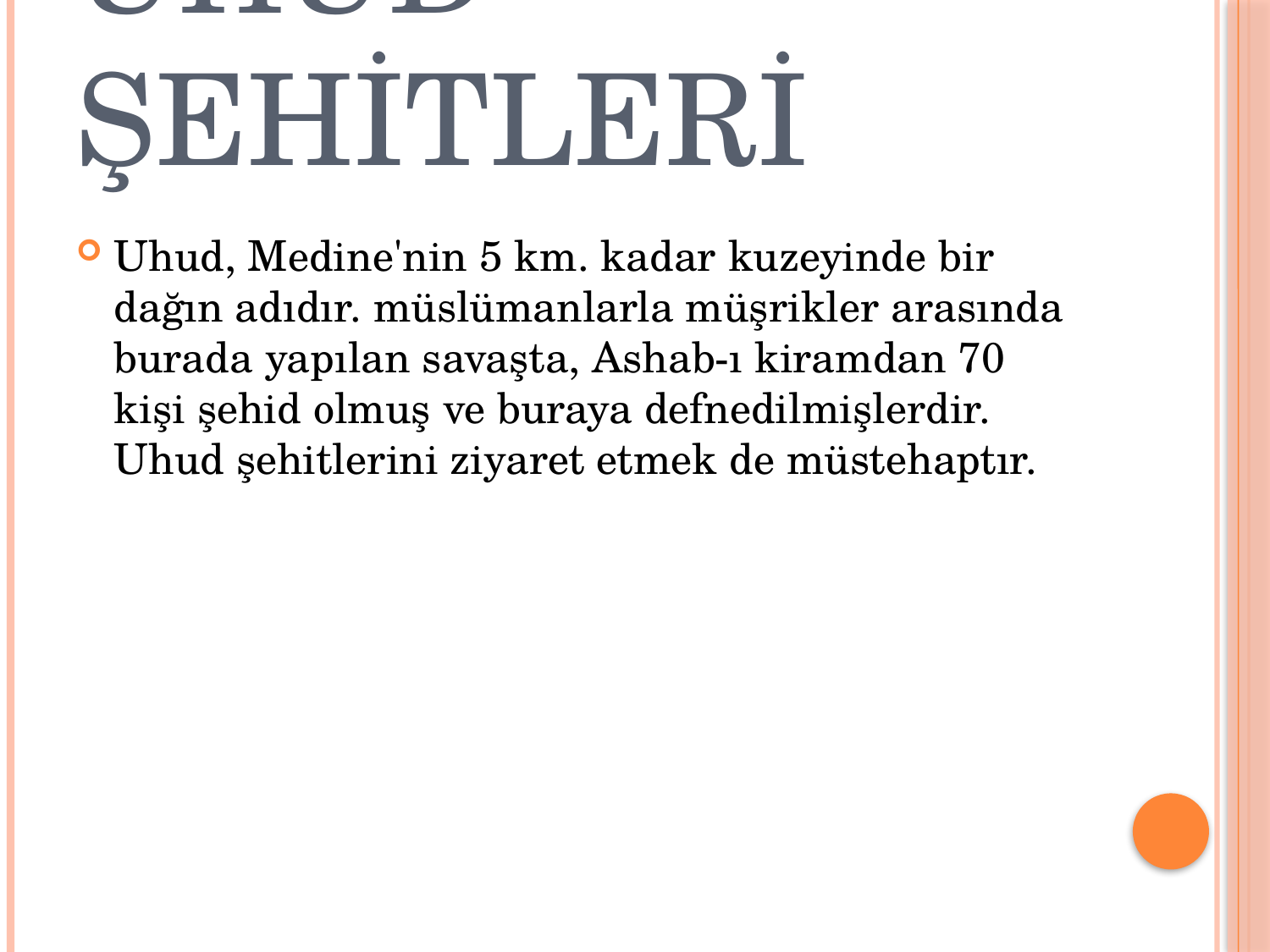

# Uhud şehitleri
Uhud, Medine'nin 5 km. kadar kuzeyinde bir dağın adıdır. müslümanlarla müşrikler arasında burada yapılan savaşta, Ashab-ı kiramdan 70 kişi şehid olmuş ve buraya defnedilmişlerdir. Uhud şehitlerini ziyaret etmek de müstehaptır.